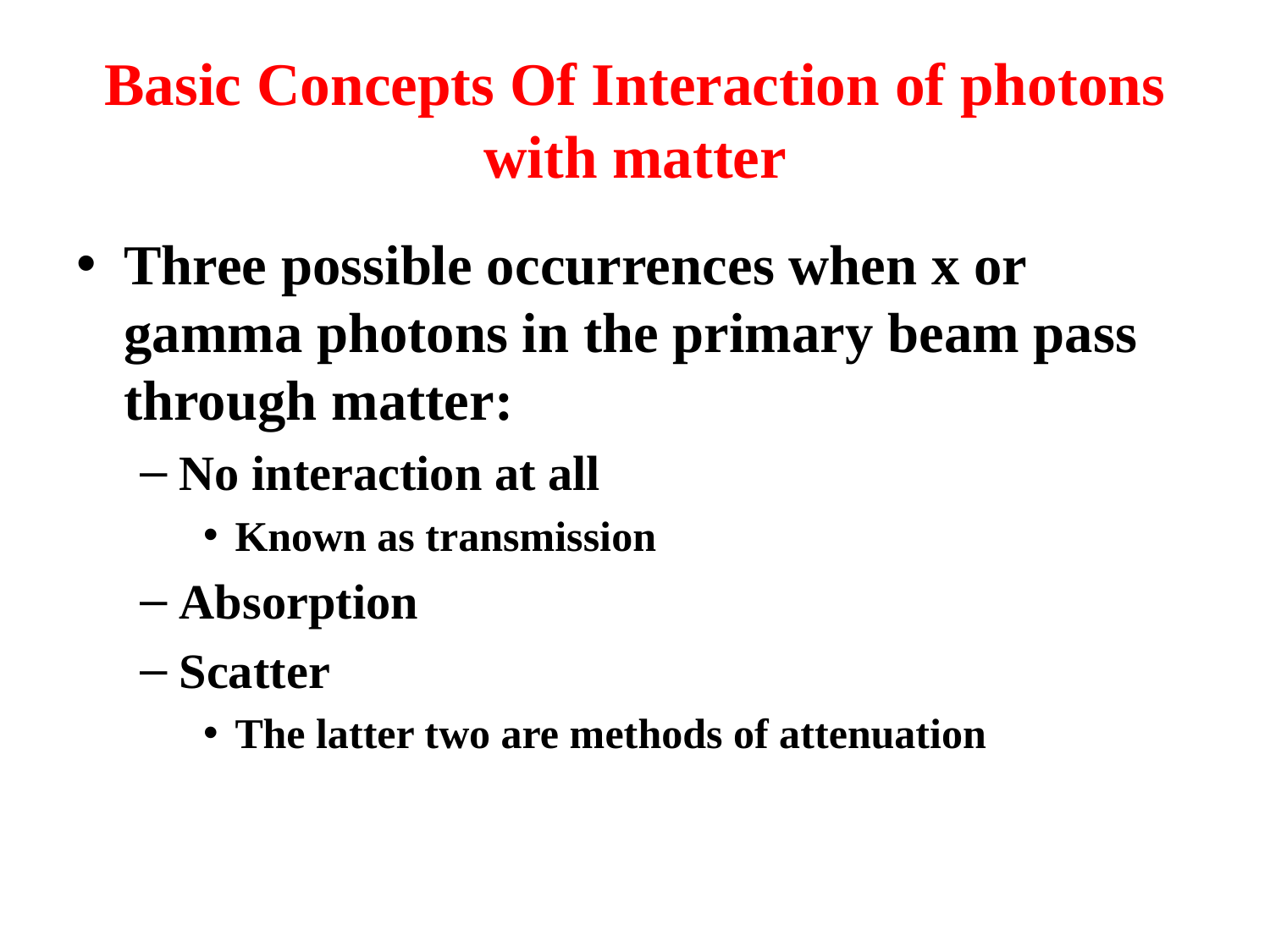

# Basic Concepts Of Interaction of photons with matter
Three possible occurrences when x or gamma photons in the primary beam pass through matter:
No interaction at all
Known as transmission
Absorption
Scatter
The latter two are methods of attenuation